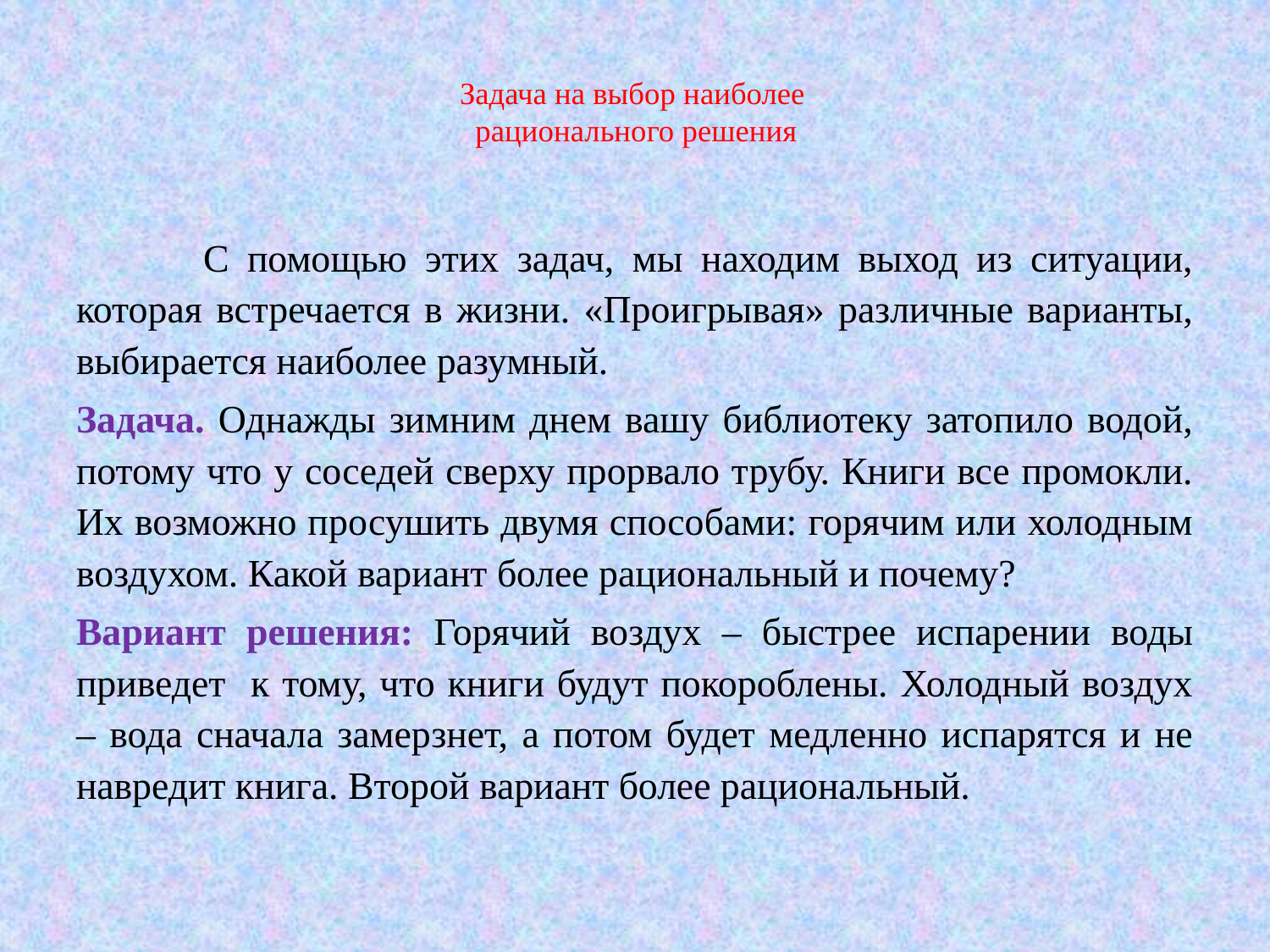

# Задача на выбор наиболее рационального решения
	С помощью этих задач, мы находим выход из ситуации, которая встречается в жизни. «Проигрывая» различные варианты, выбирается наиболее разумный.
Задача. Однажды зимним днем вашу библиотеку затопило водой, потому что у соседей сверху прорвало трубу. Книги все промокли. Их возможно просушить двумя способами: горячим или холодным воздухом. Какой вариант более рациональный и почему?
Вариант решения: Горячий воздух – быстрее испарении воды приведет  к тому, что книги будут покороблены. Холодный воздух – вода сначала замерзнет, а потом будет медленно испарятся и не навредит книга. Второй вариант более рациональный.